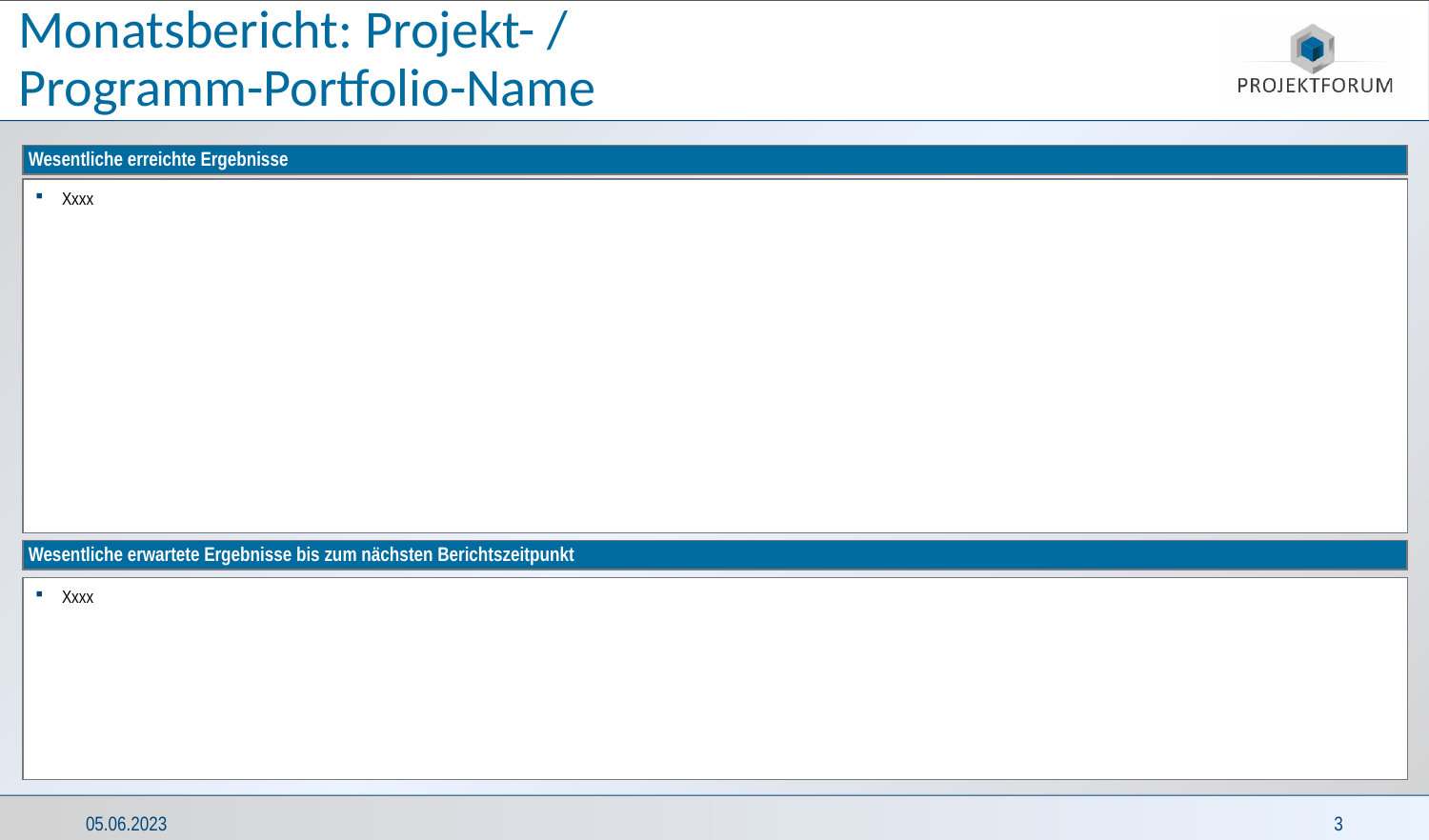

# Monatsbericht: Projekt- / Programm-Portfolio-Name
Wesentliche erreichte Ergebnisse
Xxxx
Wesentliche erwartete Ergebnisse bis zum nächsten Berichtszeitpunkt
Xxxx
05.06.2023
3